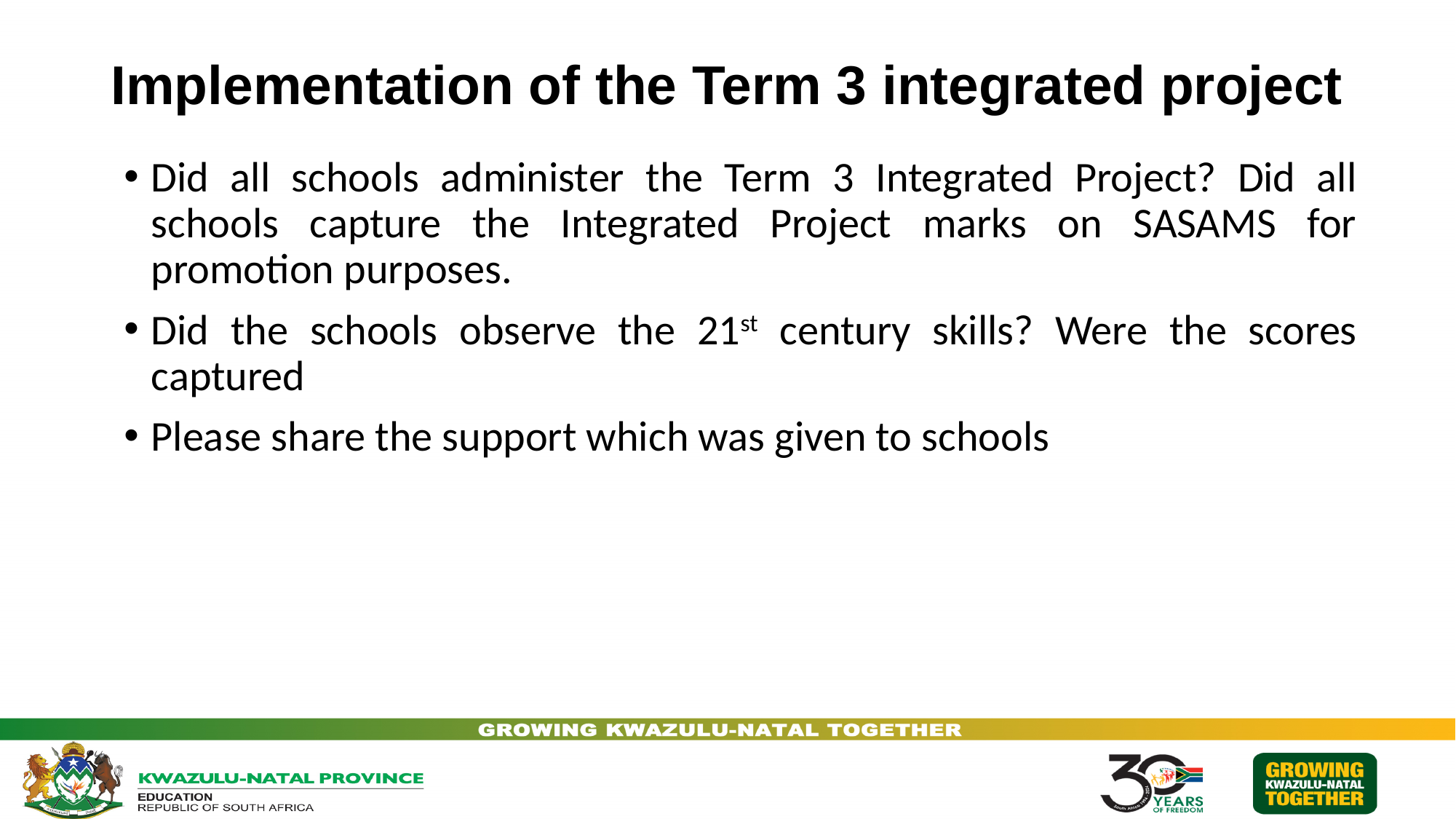

# Implementation of the Term 3 integrated project
Did all schools administer the Term 3 Integrated Project? Did all schools capture the Integrated Project marks on SASAMS for promotion purposes.
Did the schools observe the 21st century skills? Were the scores captured
Please share the support which was given to schools